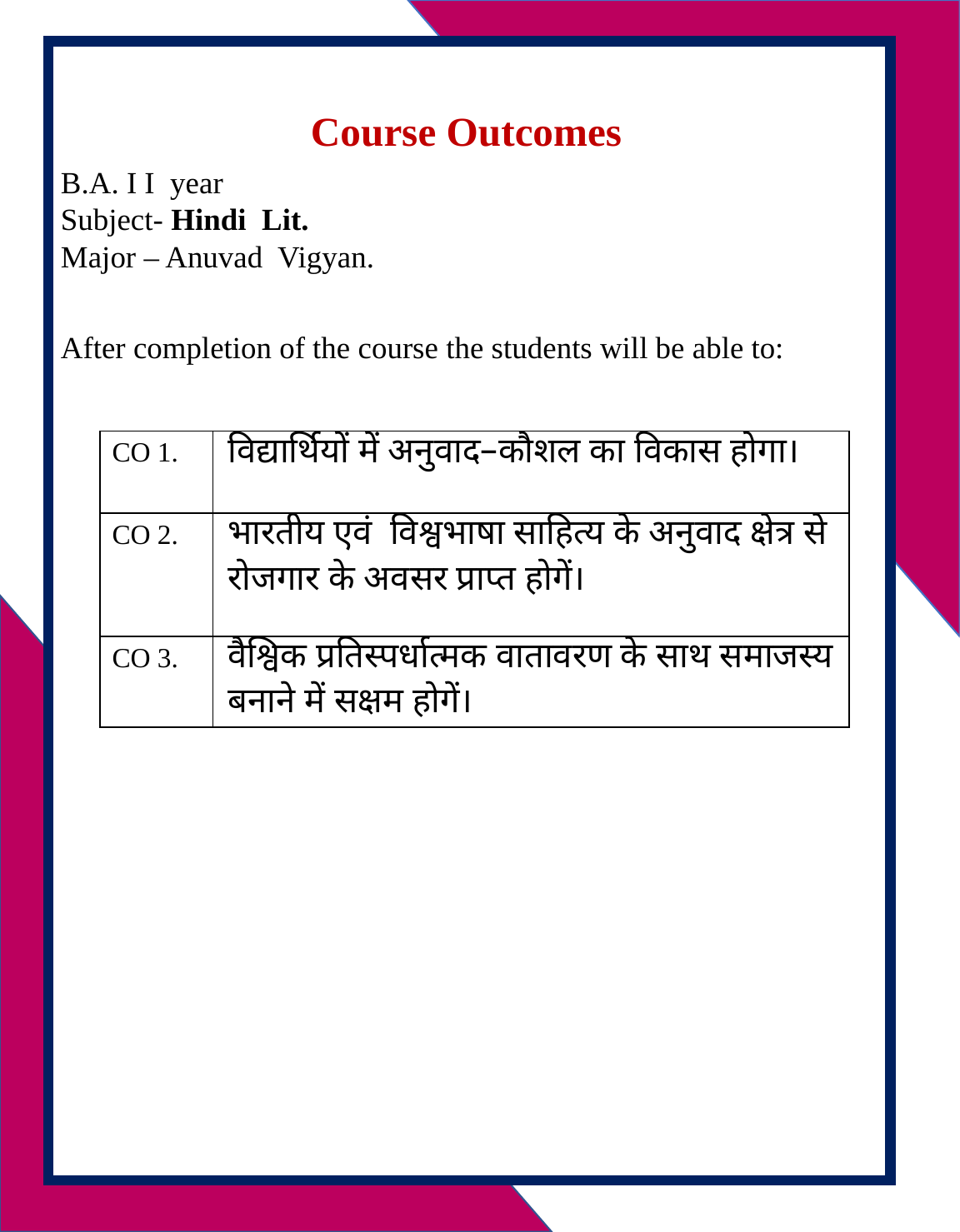

Course Outcomes
B.A. I I  year
Subject- Hindi  Lit.
Major – Anuvad  Vigyan.

After completion of the course the students will be able to:

| CO 1. | विद्यार्थियों में अनुवाद–कौशल का विकास होगा। |
| --- | --- |
| CO 2. | भारतीय एवं विश्वभाषा साहित्य के अनुवाद क्षेत्र से रोजगार के अवसर प्राप्त होगें। |
| CO 3. | वैश्विक प्रतिस्पर्धात्मक वातावरण के साथ समाजस्य बनाने में सक्षम होगें। |